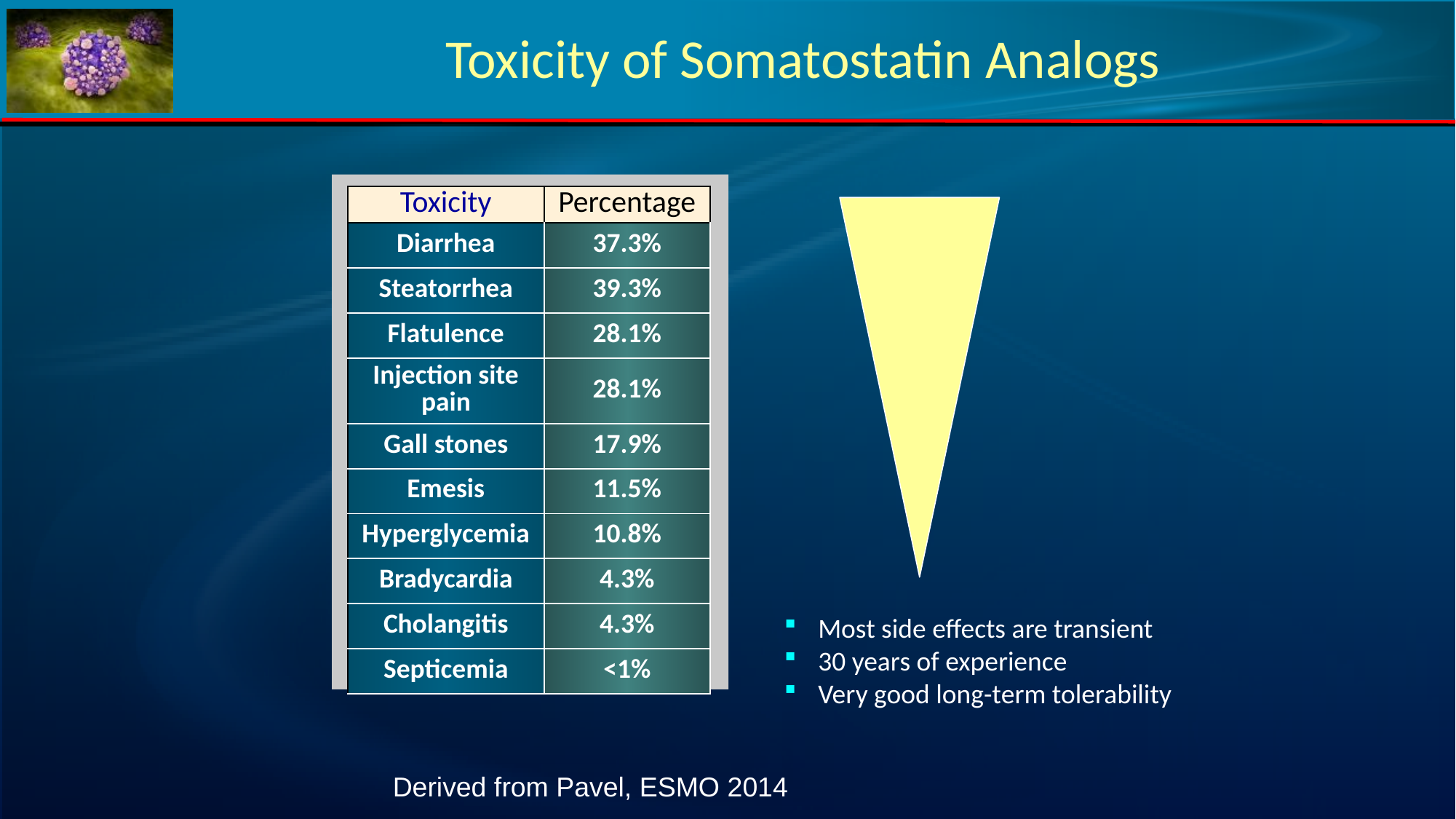

Toxicity of Somatostatin Analogs

| Toxicity | Percentage |
| --- | --- |
| Diarrhea | 37.3% |
| Steatorrhea | 39.3% |
| Flatulence | 28.1% |
| Injection site pain | 28.1% |
| Gall stones | 17.9% |
| Emesis | 11.5% |
| Hyperglycemia | 10.8% |
| Bradycardia | 4.3% |
| Cholangitis | 4.3% |
| Septicemia | <1% |

Most side effects are transient
30 years of experience
Very good long-term tolerability
Derived from Pavel, ESMO 2014